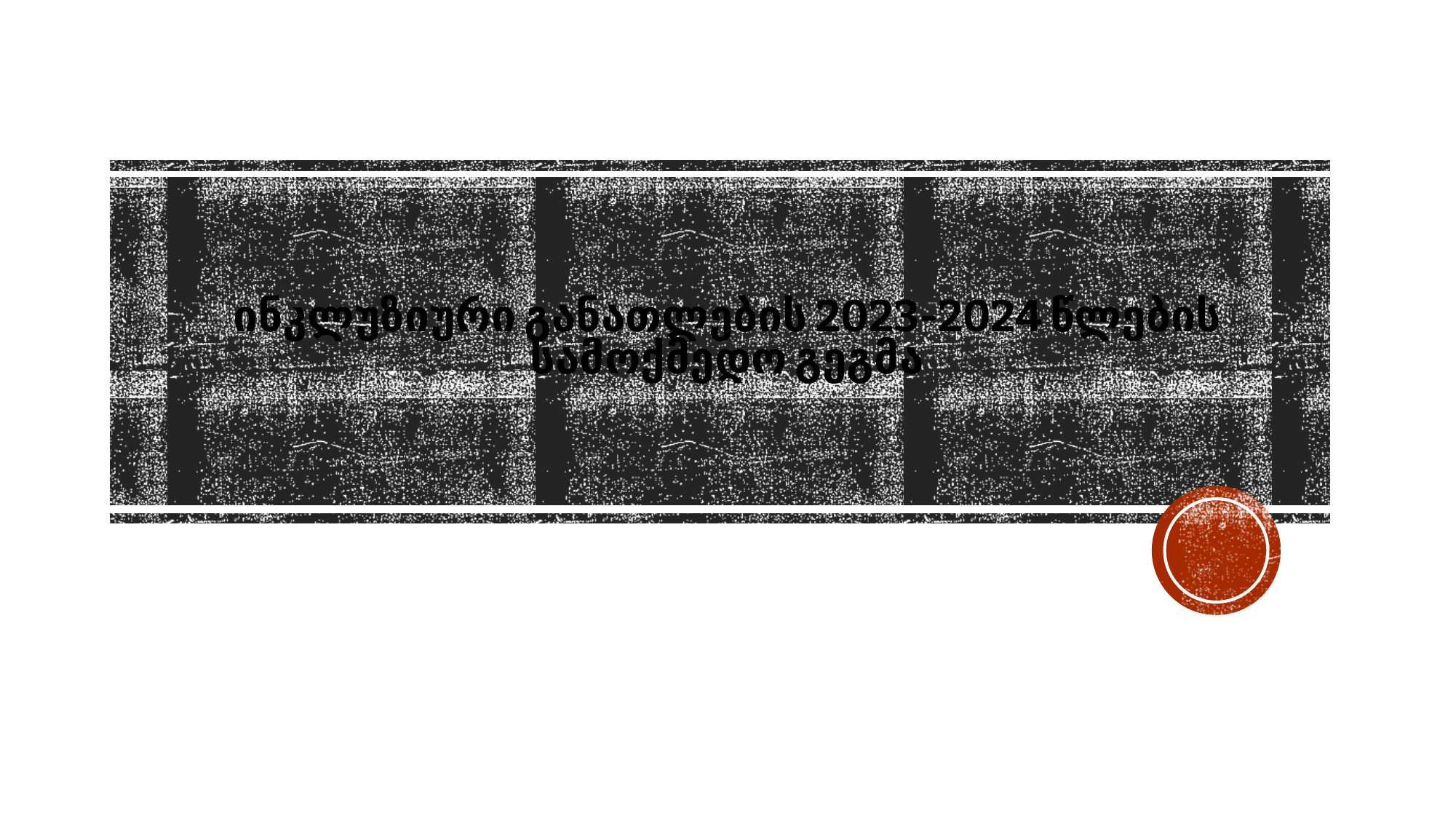

# ინკლუზიური განათლების 2023-2024 წლების სამოქმედო გეგმა